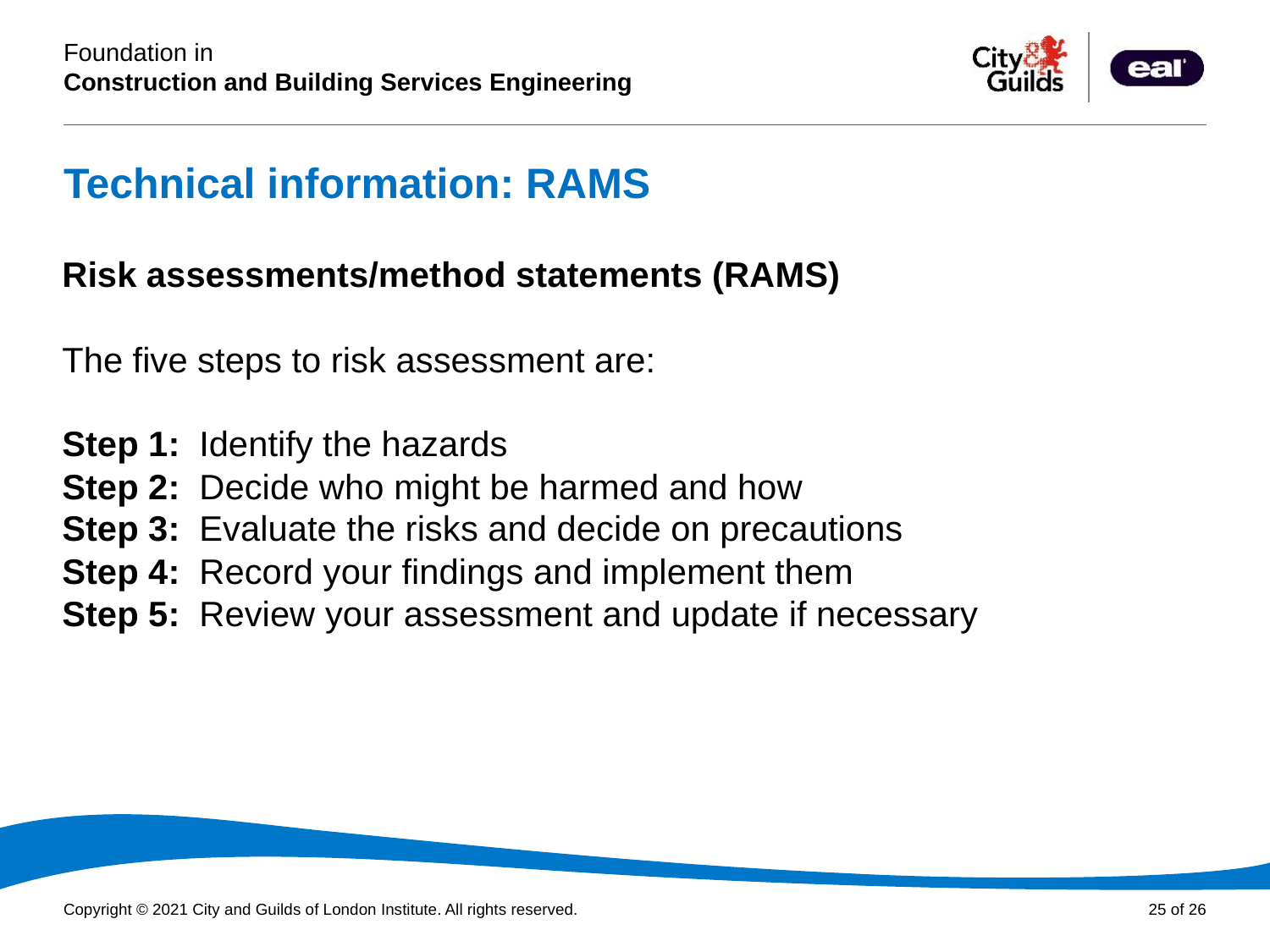

# Technical information: RAMS

PowerPoint presentation
Risk assessments/method statements (RAMS)

The five steps to risk assessment are:

Step 1:  Identify the hazards
Step 2:  Decide who might be harmed and how
Step 3:  Evaluate the risks and decide on precautions
Step 4:  Record your findings and implement them
Step 5:  Review your assessment and update if necessary